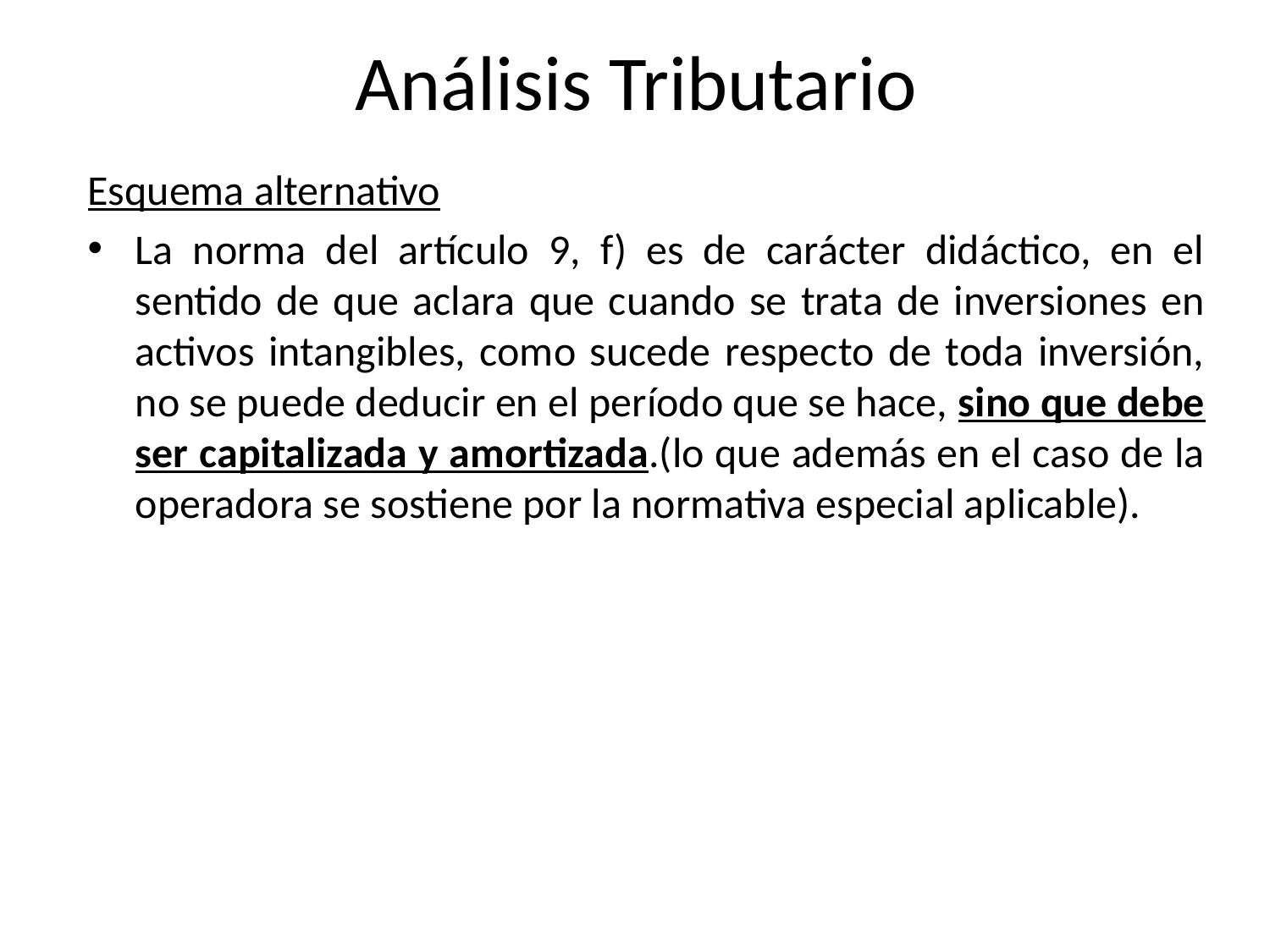

# Análisis Tributario
Esquema alternativo
La norma del artículo 9, f) es de carácter didáctico, en el sentido de que aclara que cuando se trata de inversiones en activos intangibles, como sucede respecto de toda inversión, no se puede deducir en el período que se hace, sino que debe ser capitalizada y amortizada.(lo que además en el caso de la operadora se sostiene por la normativa especial aplicable).